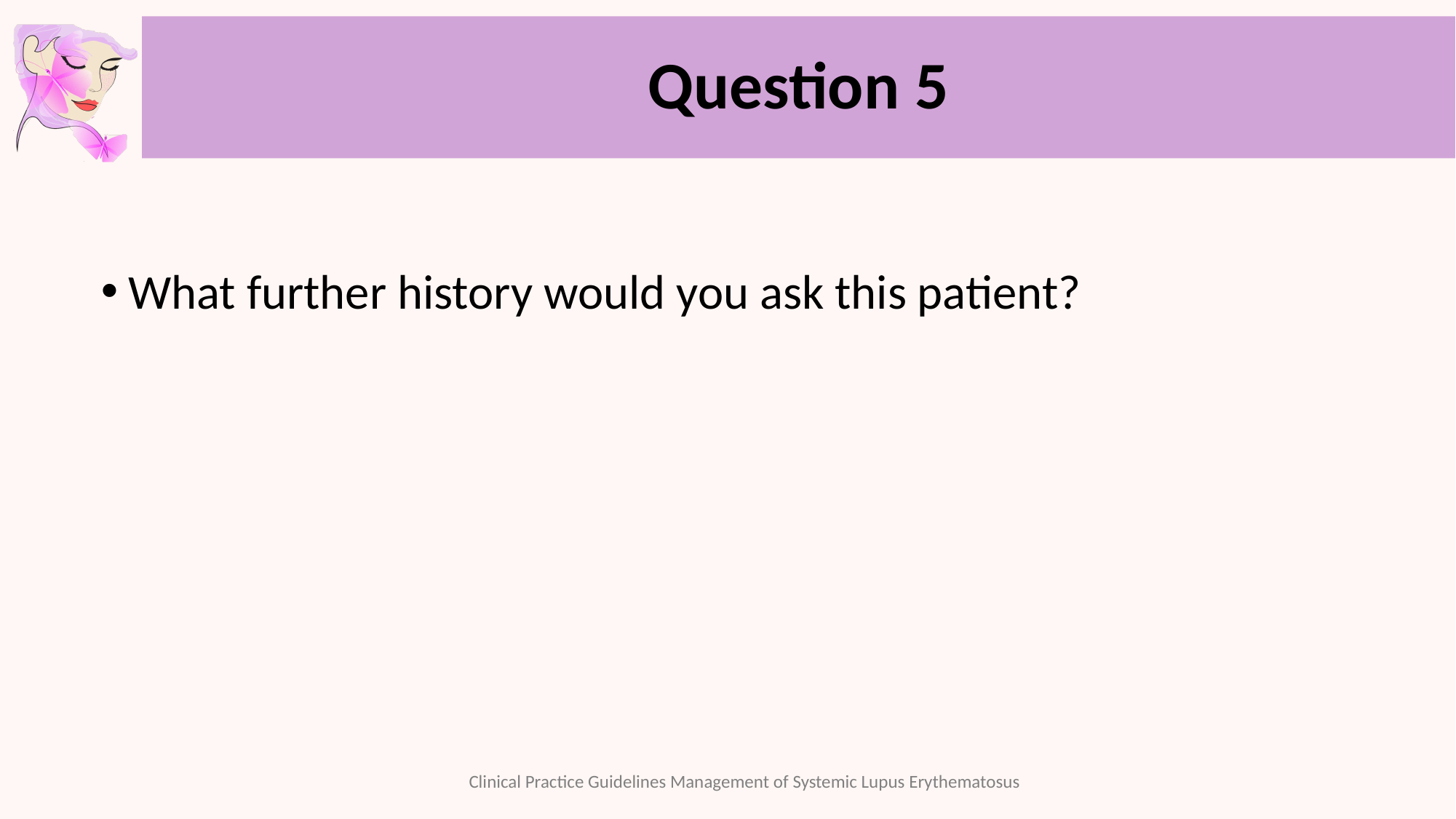

# Question 5
What further history would you ask this patient?